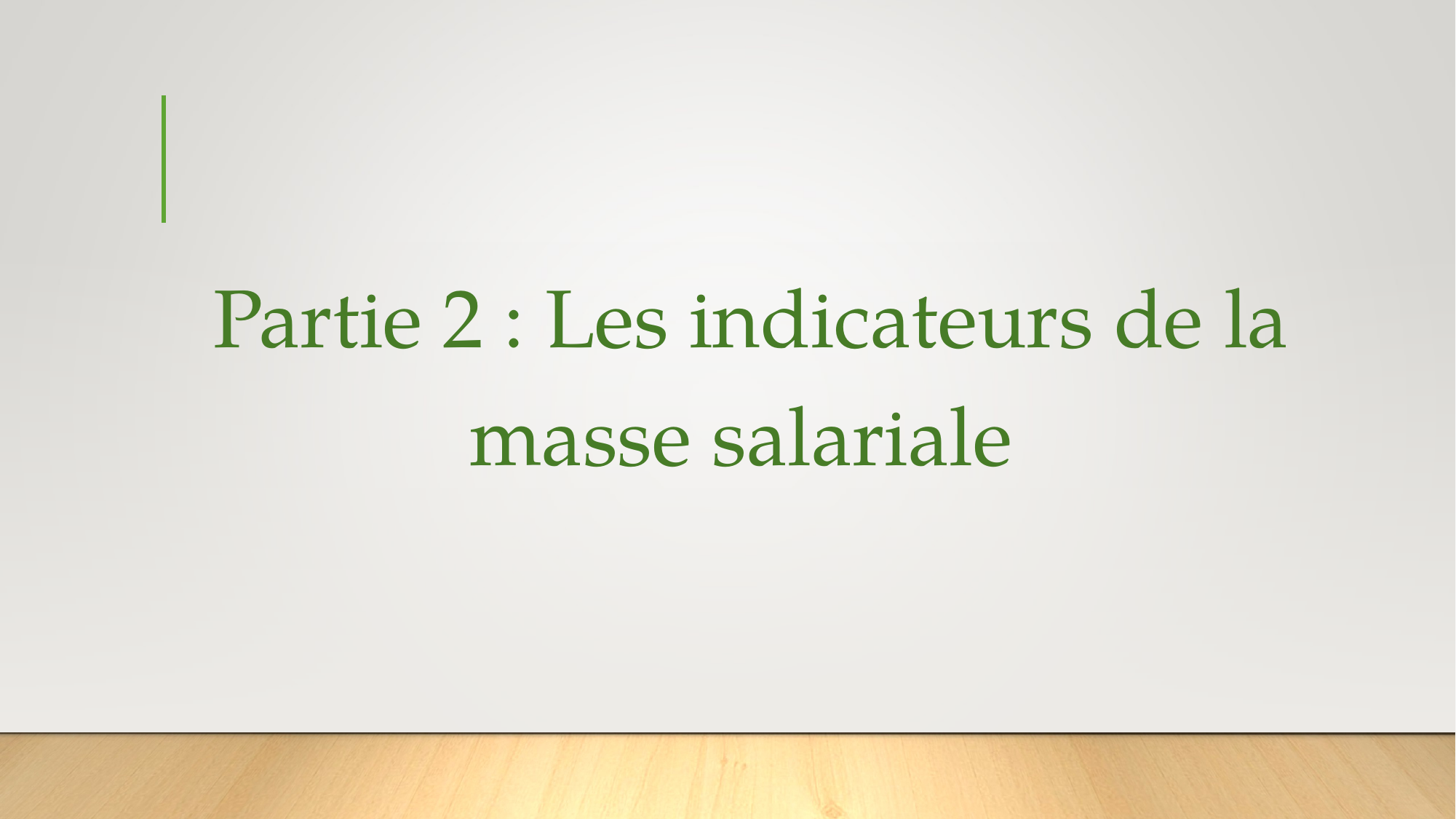

#
Partie 2 : Les indicateurs de la masse salariale